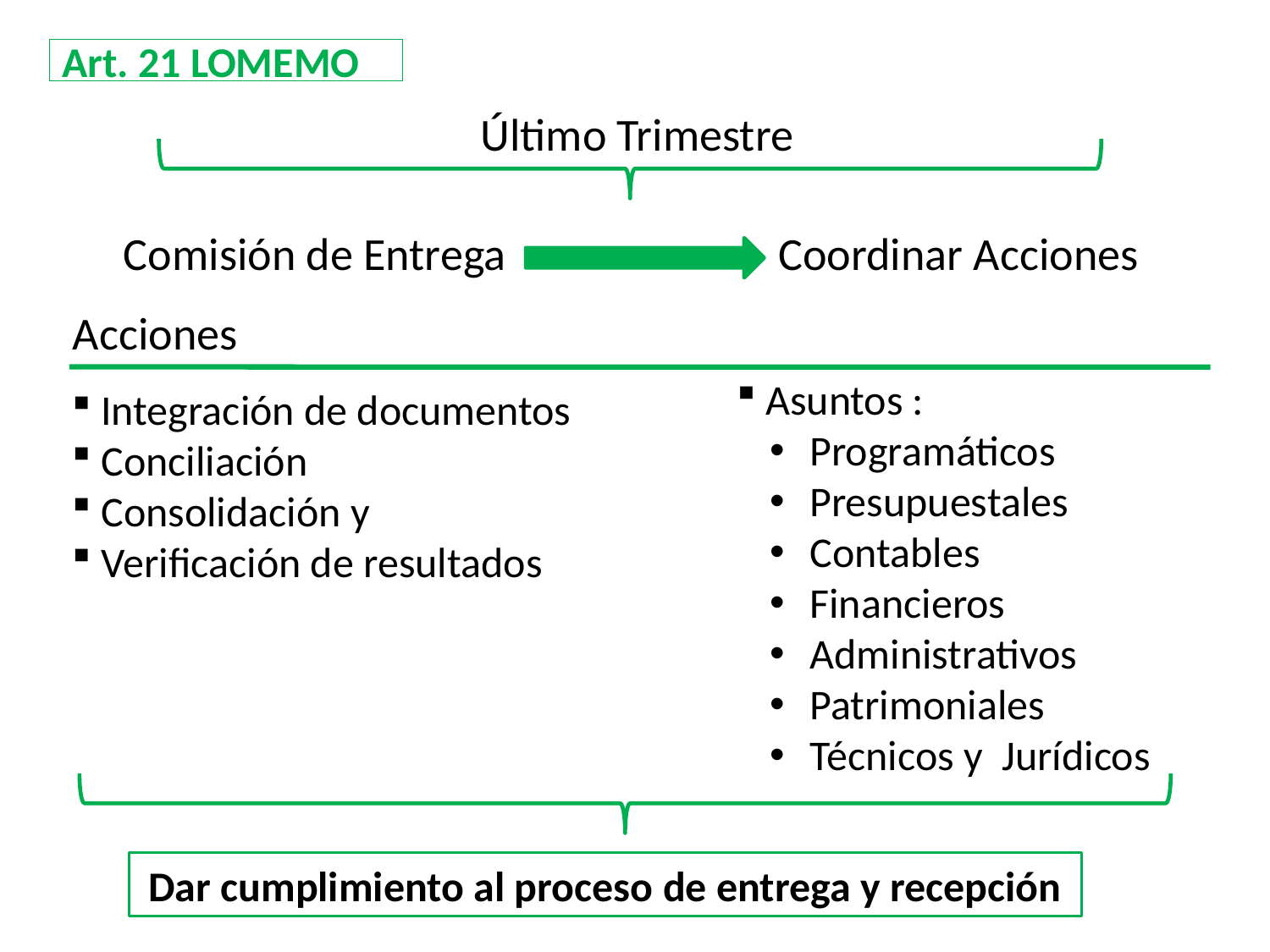

# Art. 21 LOMEMO
Último Trimestre
Comisión de Entrega
Coordinar Acciones

Acciones
 Asuntos :
 Programáticos
 Presupuestales
 Contables
 Financieros
 Administrativos
 Patrimoniales
 Técnicos y  Jurídicos
 Integración de documentos
 Conciliación
 Consolidación y
 Verificación de resultados
Dar cumplimiento al proceso de entrega y recepción